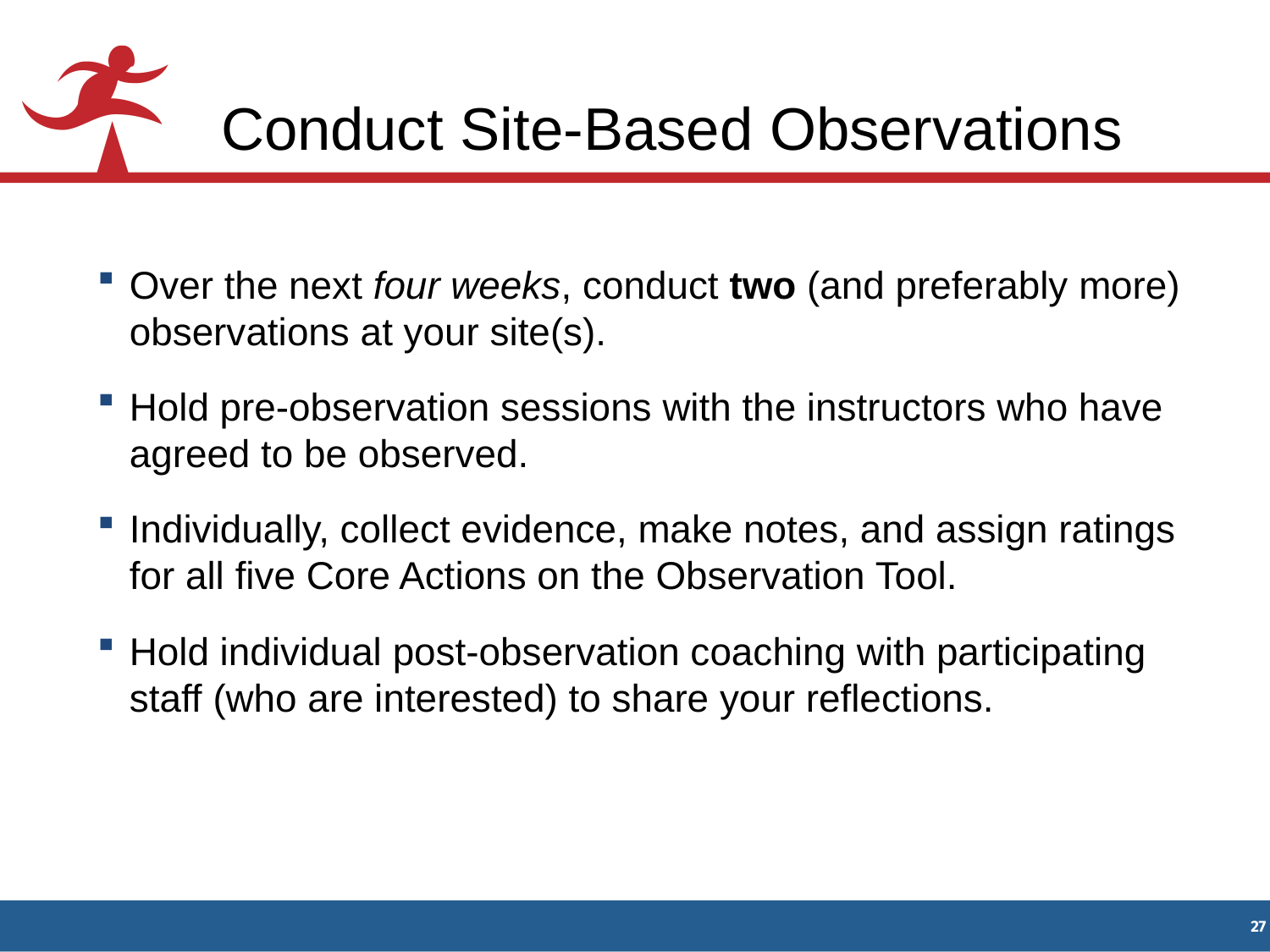

# Conduct Site-Based Observations
Over the next four weeks, conduct two (and preferably more) observations at your site(s).
Hold pre-observation sessions with the instructors who have agreed to be observed.
Individually, collect evidence, make notes, and assign ratings for all five Core Actions on the Observation Tool.
Hold individual post-observation coaching with participating staff (who are interested) to share your reflections.